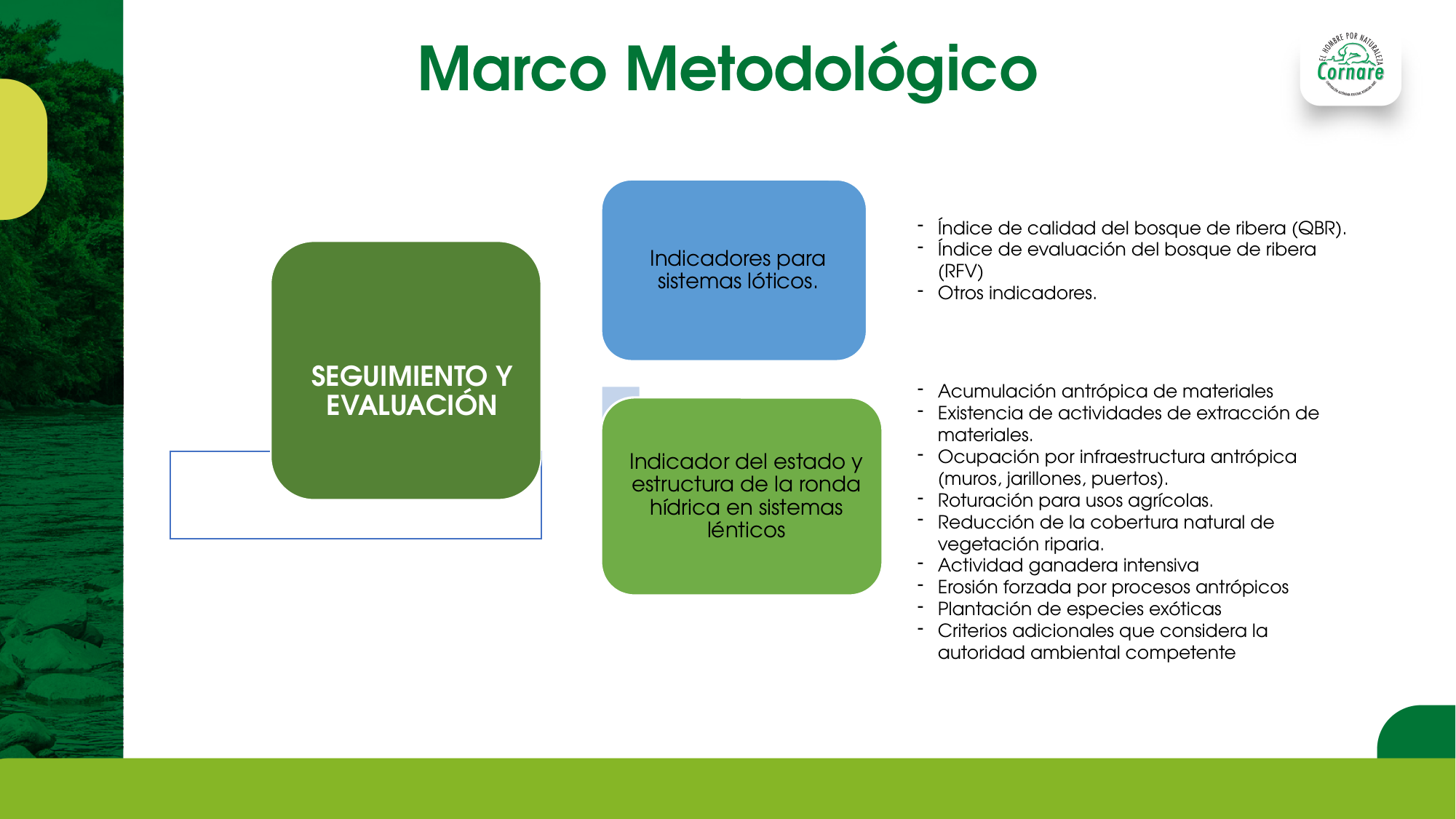

Marco Metodológico
Indicadores para sistemas lóticos.

Indicador del estado y estructura de la ronda hídrica en sistemas lénticos
Índice de calidad del bosque de ribera (QBR).
Índice de evaluación del bosque de ribera (RFV)
Otros indicadores.

SEGUIMIENTO Y EVALUACIÓN
Acumulación antrópica de materiales
Existencia de actividades de extracción de materiales.
Ocupación por infraestructura antrópica (muros, jarillones, puertos).
Roturación para usos agrícolas.
Reducción de la cobertura natural de vegetación riparia.
Actividad ganadera intensiva
Erosión forzada por procesos antrópicos
Plantación de especies exóticas
Criterios adicionales que considera la autoridad ambiental competente